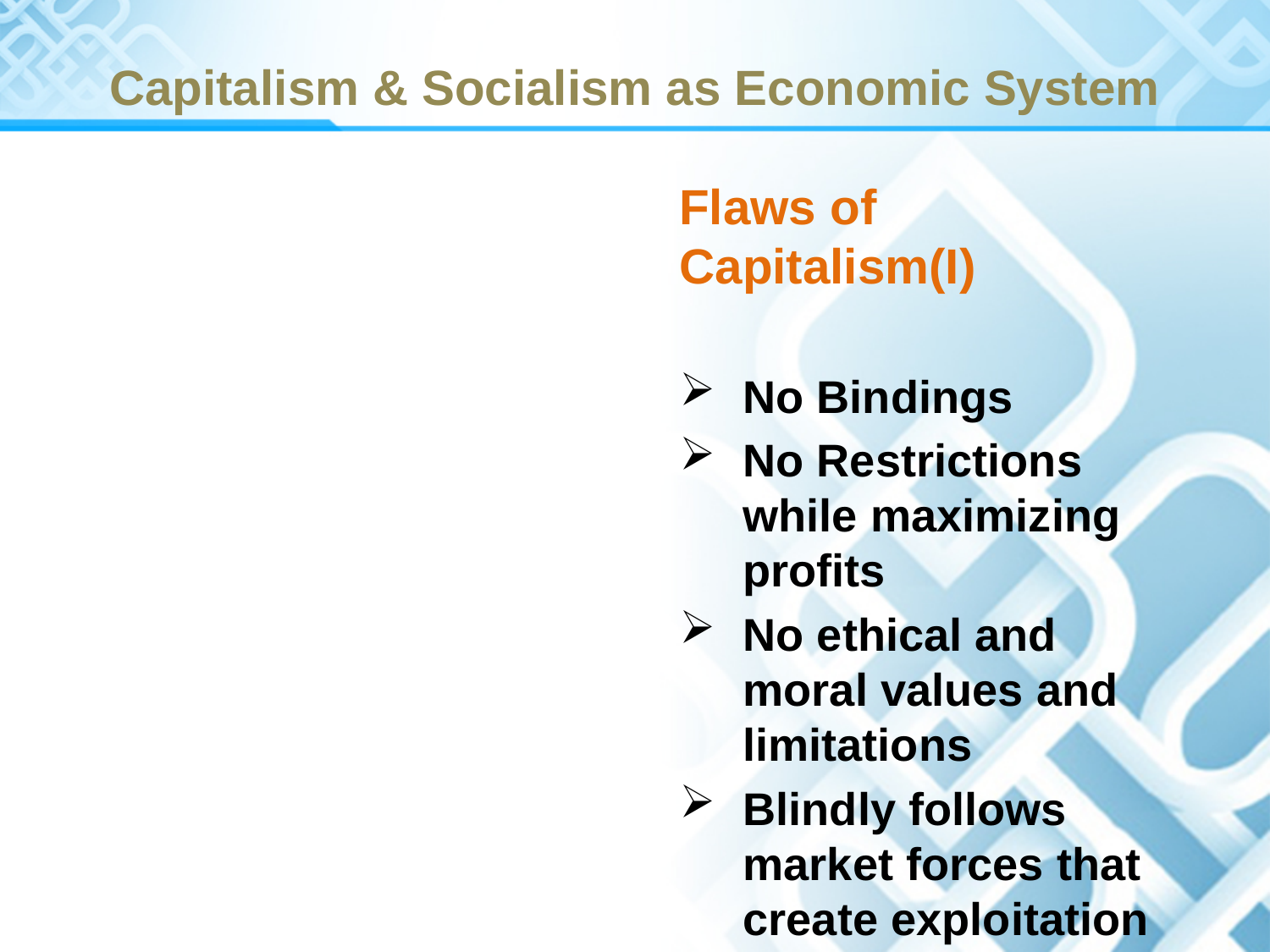

# Capitalism & Socialism as Economic System
Flaws of Capitalism(I)

No Bindings
No Restrictions while maximizing profits
No ethical and moral values and limitations
Blindly follows market forces that create exploitation of labor & poor people